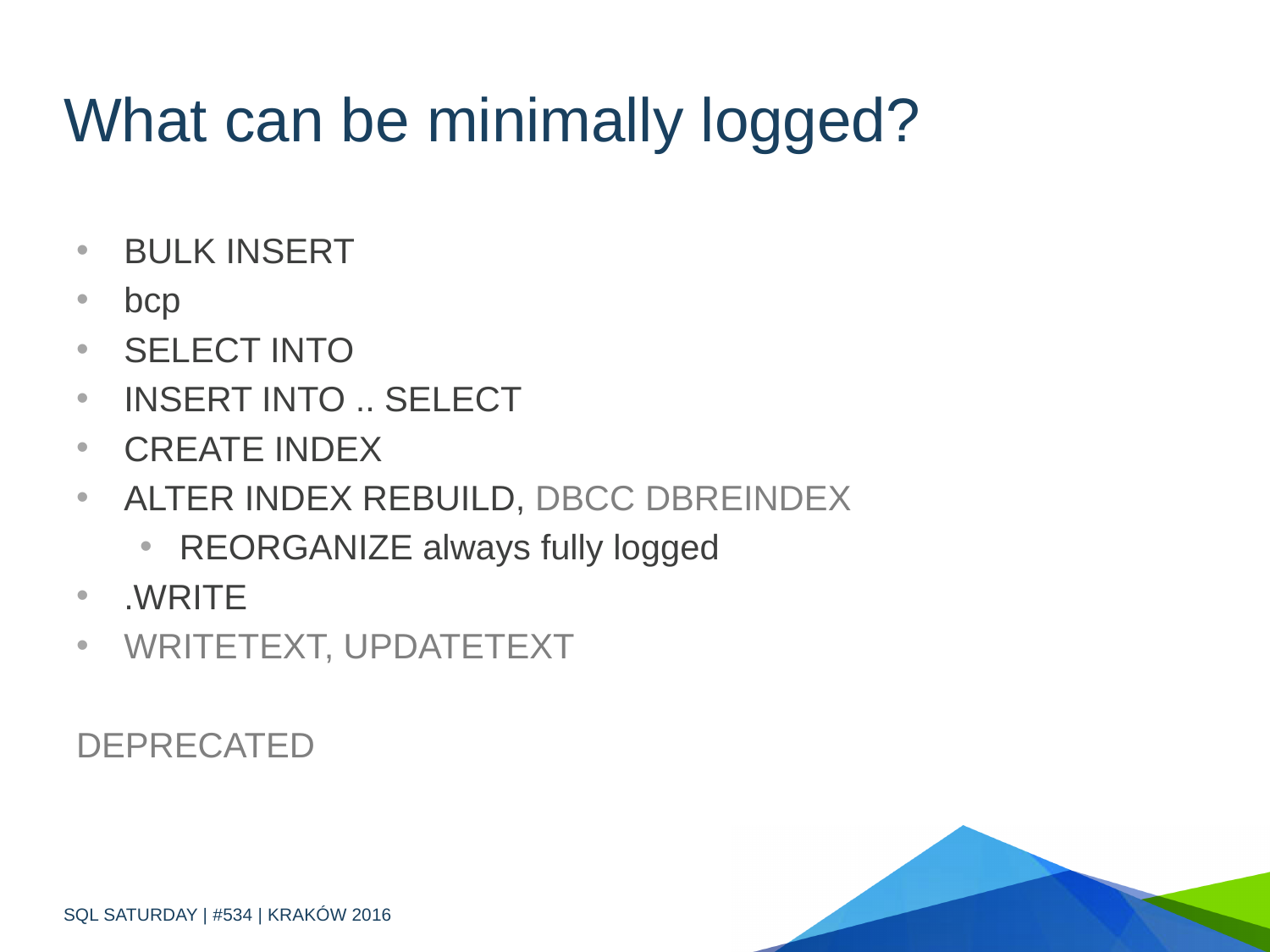

# What can be minimally logged?
BULK INSERT
bcp
SELECT INTO
INSERT INTO .. SELECT
CREATE INDEX
ALTER INDEX REBUILD, DBCC DBREINDEX
REORGANIZE always fully logged
.WRITE
WRITETEXT, UPDATETEXT

DEPRECATED

SQL SATURDAY | #534 | KRAKÓW 2016